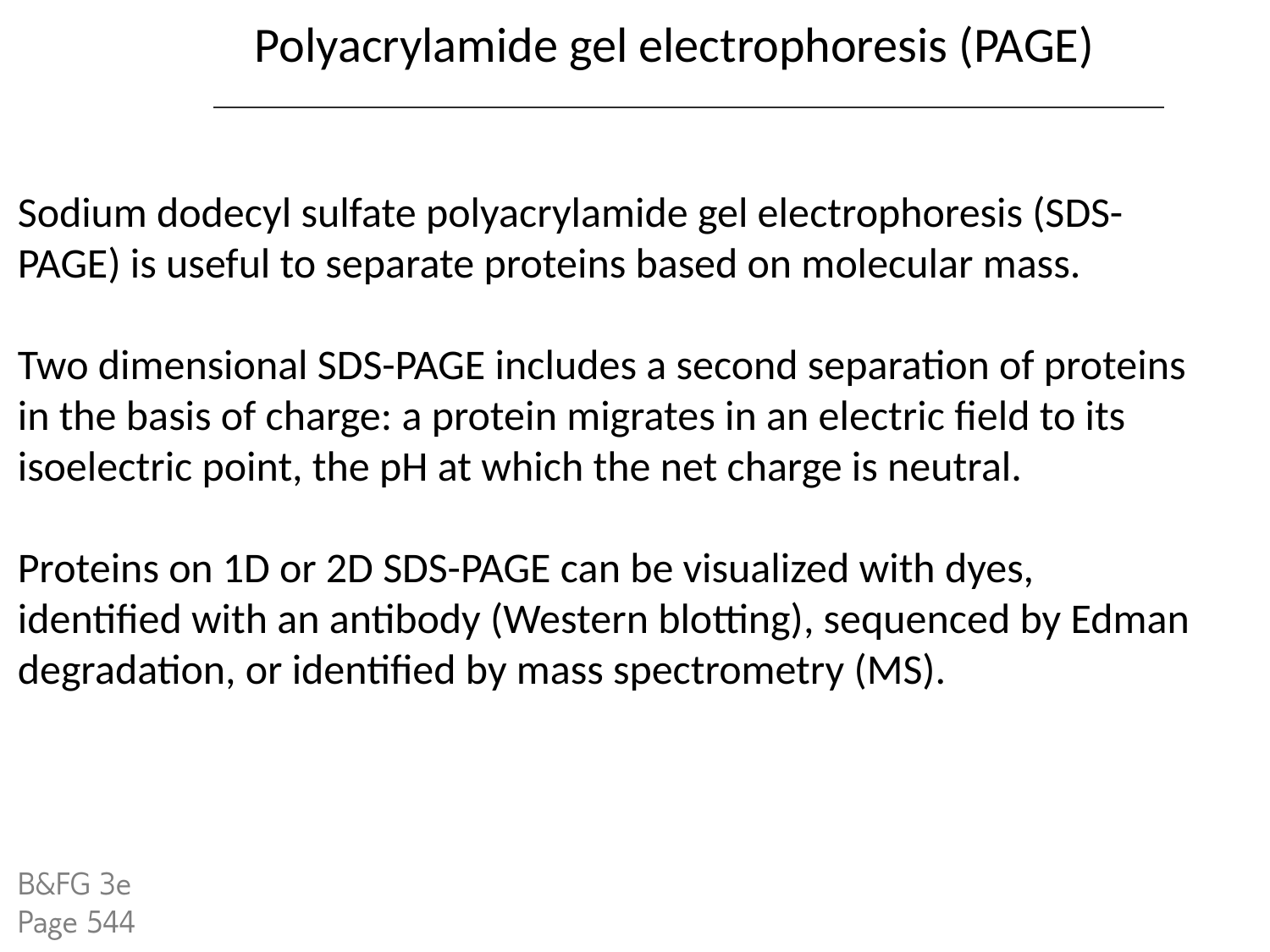

Polyacrylamide gel electrophoresis (PAGE)

Sodium dodecyl sulfate polyacrylamide gel electrophoresis (SDS-PAGE) is useful to separate proteins based on molecular mass.

Two dimensional SDS-PAGE includes a second separation of proteins in the basis of charge: a protein migrates in an electric field to its isoelectric point, the pH at which the net charge is neutral.

Proteins on 1D or 2D SDS-PAGE can be visualized with dyes, identified with an antibody (Western blotting), sequenced by Edman degradation, or identified by mass spectrometry (MS).
B&FG 3e
Page 544